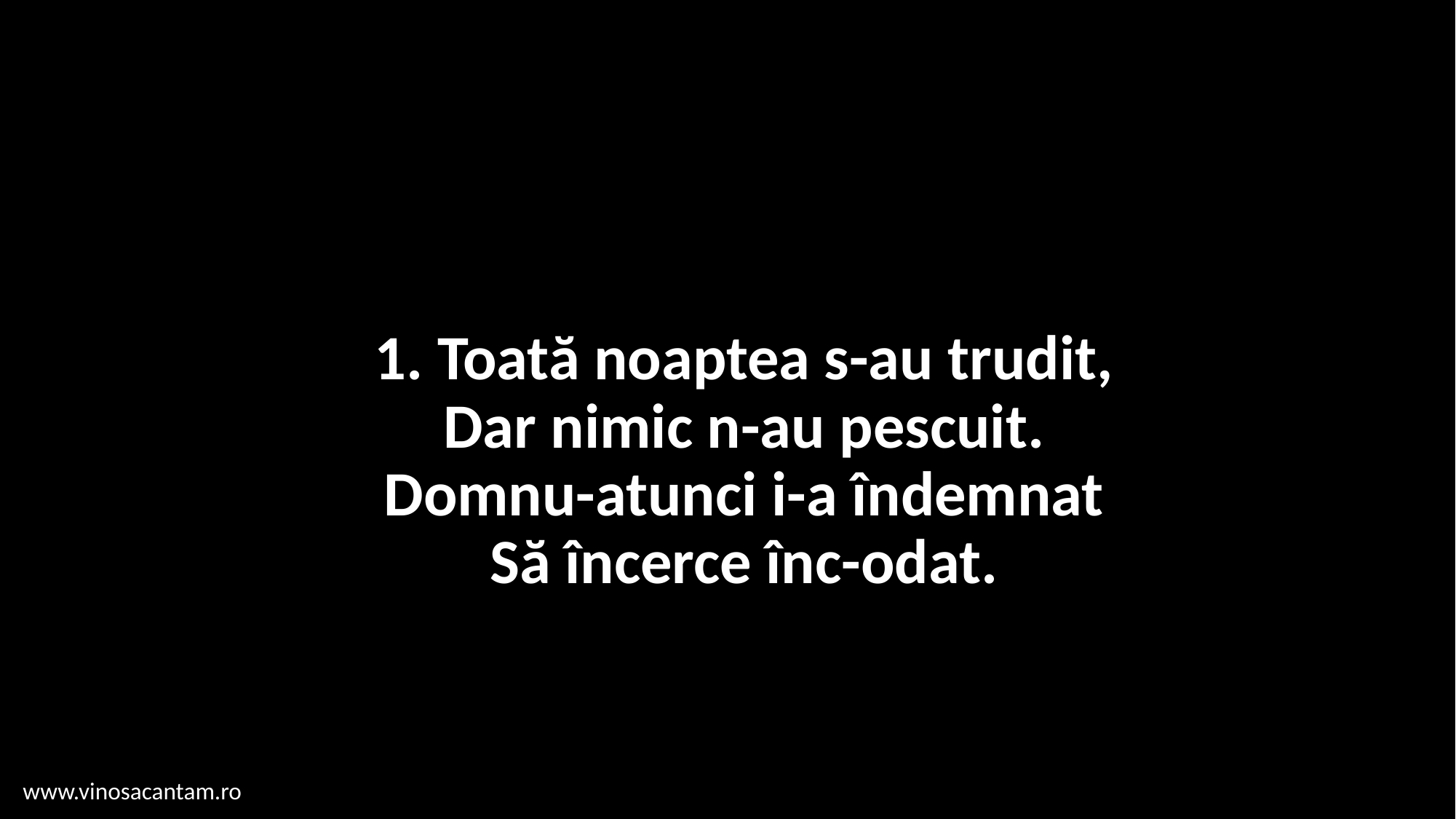

# 1. Toată noaptea s-au trudit, Dar nimic n-au pescuit. Domnu-atunci i-a îndemnat Să încerce înc-odat.
www.vinosacantam.ro